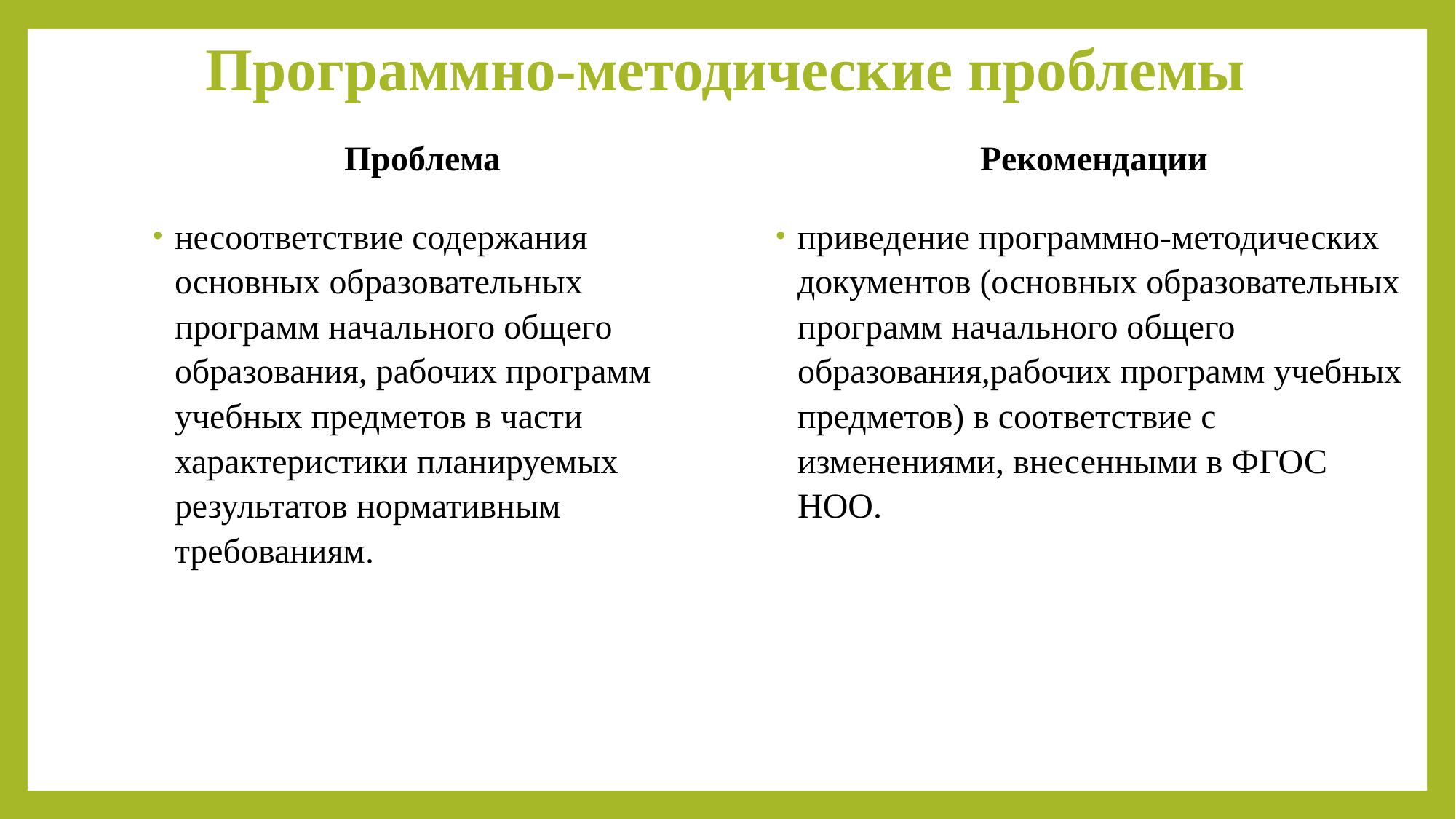

# Программно-методические проблемы
Рекомендации
приведение программно-методических документов (основных образовательных программ начального общего образования,рабочих программ учебных предметов) в соответствие с изменениями, внесенными в ФГОС НОО.

Проблема
несоответствие содержания основных образовательных программ начального общего образования, рабочих программ учебных предметов в части характеристики планируемых результатов нормативным требованиям.